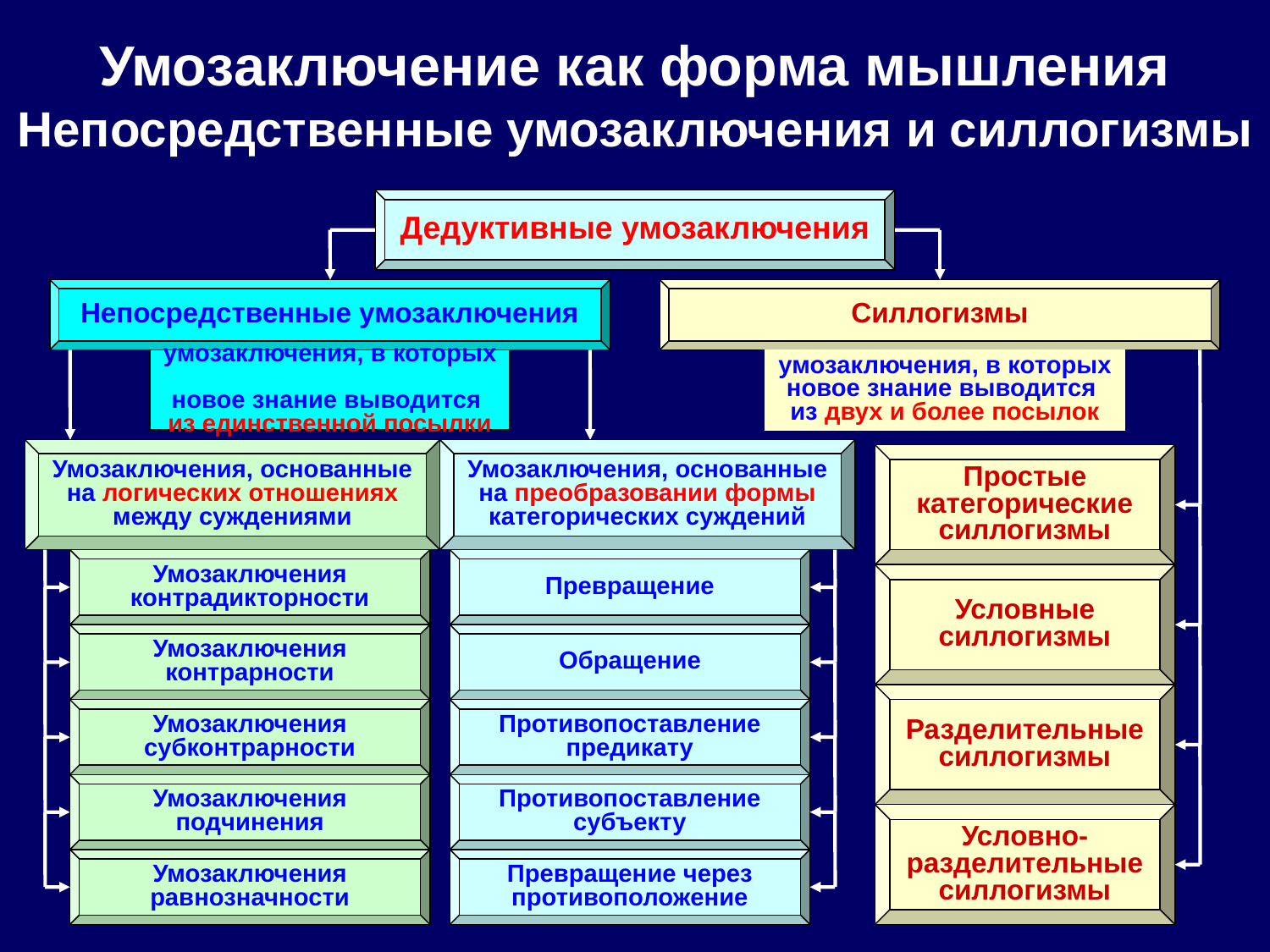

Умозаключение как форма мышления Непосредственные умозаключения и силлогизмы
Дедуктивные умозаключения

Непосредственные умозаключения
Силлогизмы

умозаключения, в которых
новое знание выводится
из единственной посылки
умозаключения, в которых новое знание выводится
из двух и более посылок
Умозаключения, основанные на логических отношениях между суждениями
Умозаключения, основанные на преобразовании формы категорических суждений
Простые категорические силлогизмы

Умозаключения контрадикторности
Превращение
Условные силлогизмы

Умозаключения контрарности
Обращение

Разделительные силлогизмы
Умозаключения субконтрарности
Противопоставление предикату

Умозаключения подчинения
Противопоставление субъекту
Условно-разделительные силлогизмы

Умозаключения равнозначности
Превращение через противоположение